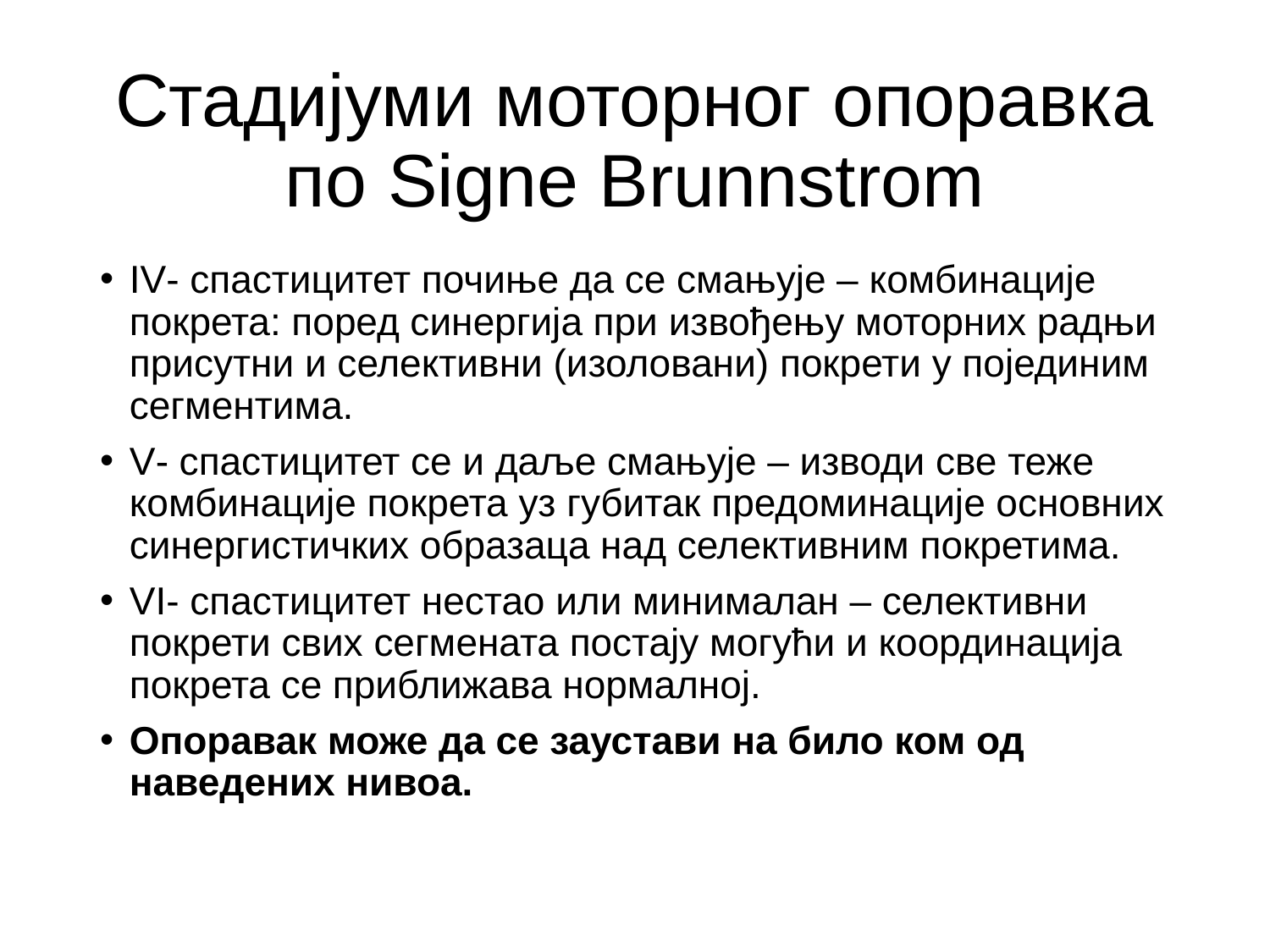

# Стадијуми моторног опоравка по Signe Brunnstrom
IV- спастицитет почиње да се смањује – комбинације покрета: поред синергија при извођењу моторних радњи присутни и селективни (изоловани) покрети у појединим сегментима.
V- спастицитет се и даље смањује – изводи све теже комбинације покрета уз губитак предоминације основних синергистичких образаца над селективним покретима.
VI- спастицитет нестао или минималан – селективни покрети свих сегмената постају могући и координација покрета се приближава нормалној.
Опоравак може да се заустави на било ком од наведених нивоа.